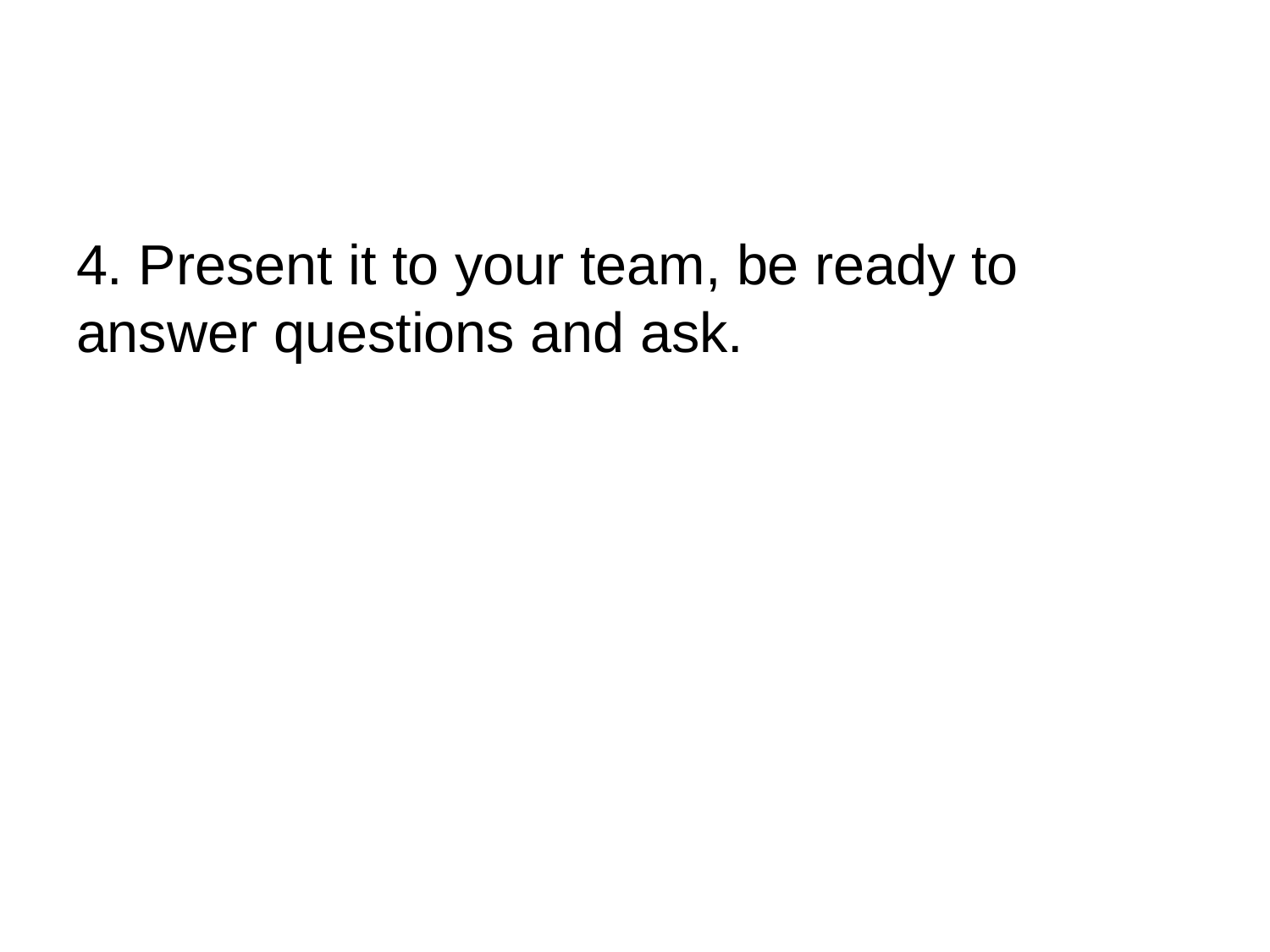

#
4. Present it to your team, be ready to answer questions and ask.